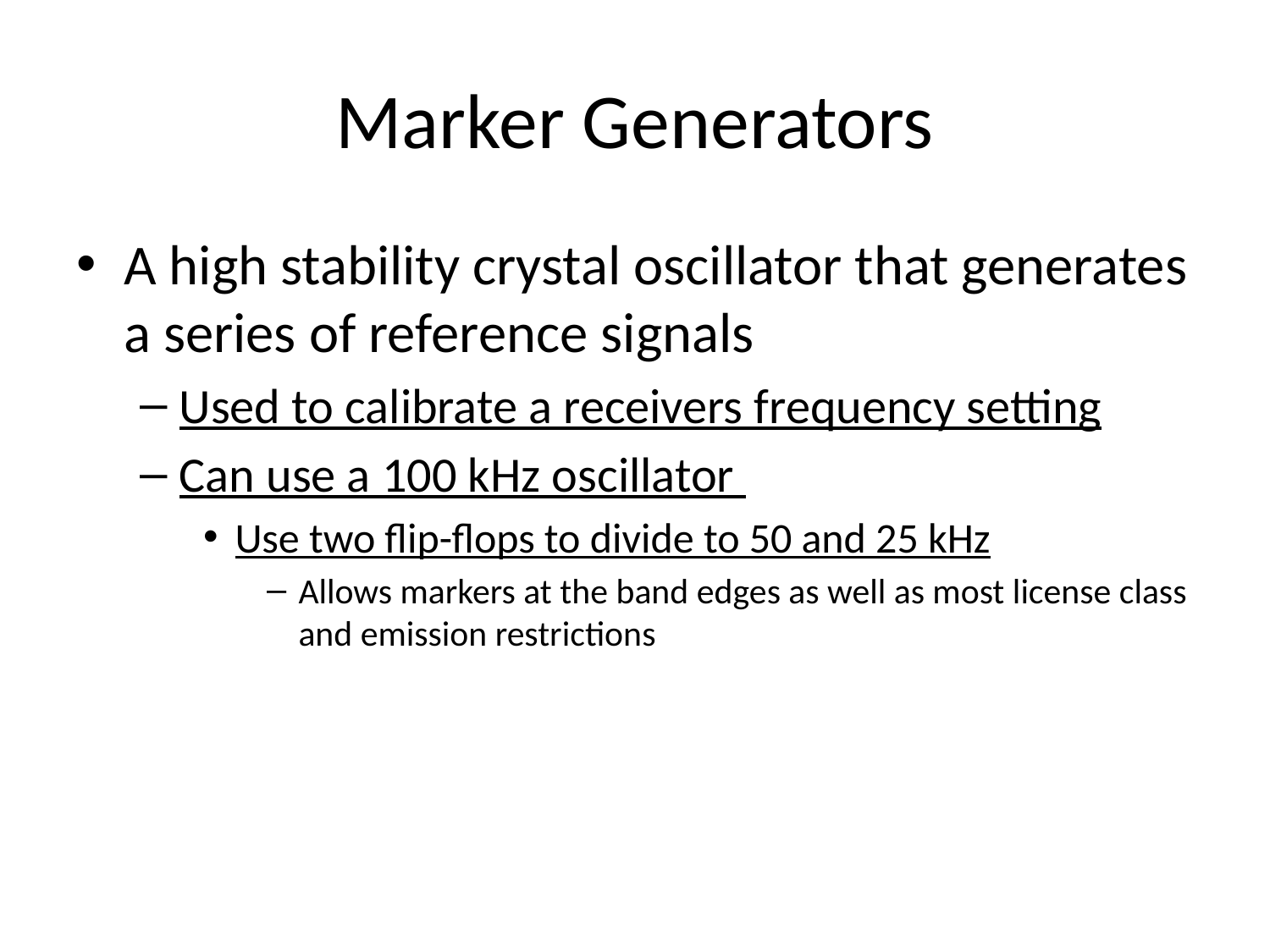

# Marker Generators
A high stability crystal oscillator that generates a series of reference signals
Used to calibrate a receivers frequency setting
Can use a 100 kHz oscillator
Use two flip-flops to divide to 50 and 25 kHz
Allows markers at the band edges as well as most license class and emission restrictions